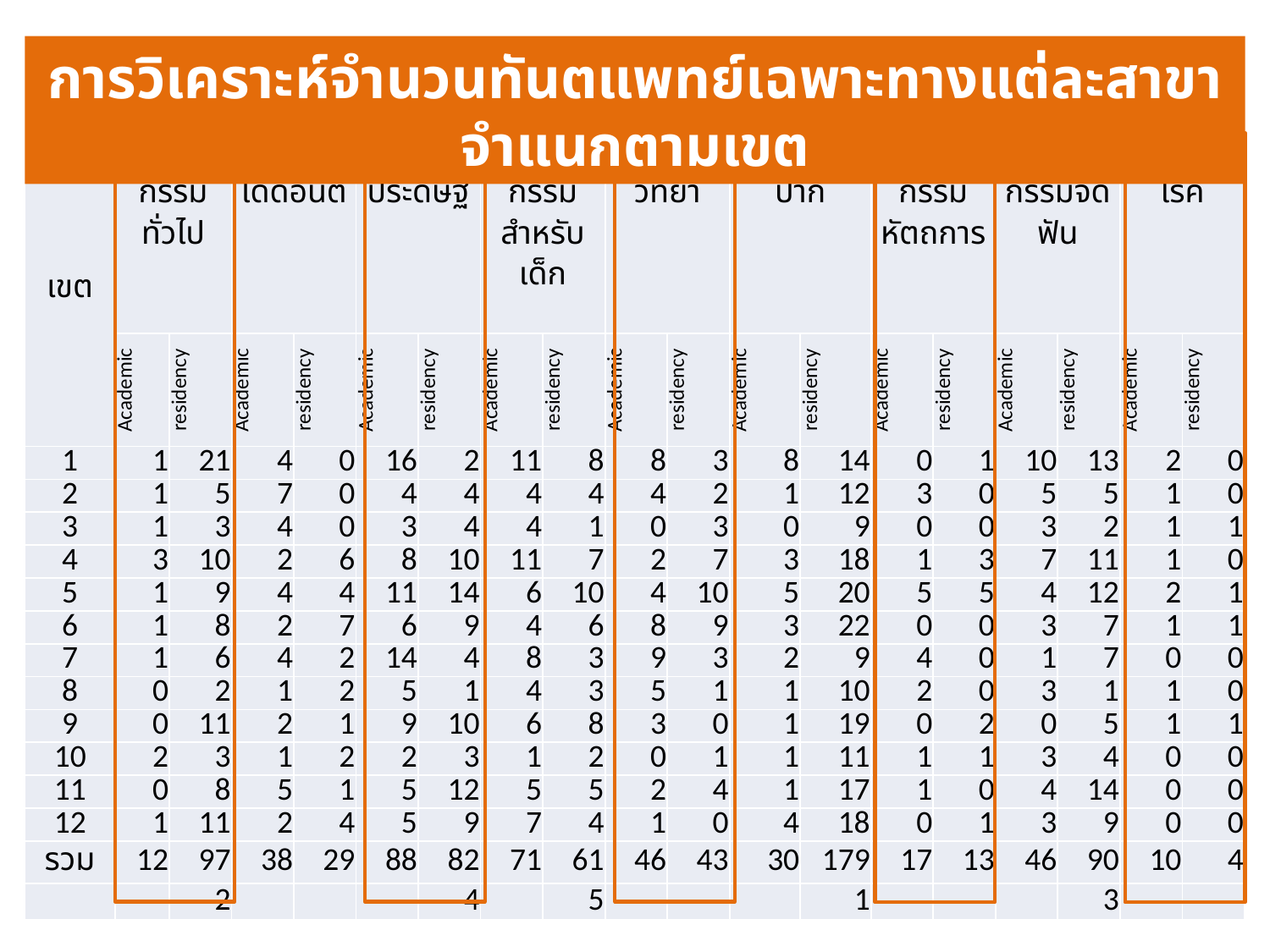

การวิเคราะห์จำนวนทันตแพทย์เฉพาะทางแต่ละสาขาจำแนกตามเขต
| เขต | ทันตกรรมทั่วไป |  | วิทยาเอ็นโดดอนต์ |  | ท้นกรรมประดิษฐ์ |  | ทันตกรรมสำหรับเด็ก |  | ปริทันตวิทยา |  | ศัลย์ช่องปาก |  | ทันตกรรมหัตถการ |  | ทันตกรรมจัดฟัน |  | พิเคราะห์โรค |  |
| --- | --- | --- | --- | --- | --- | --- | --- | --- | --- | --- | --- | --- | --- | --- | --- | --- | --- | --- |
|  | Academic | residency | Academic | residency | Academic | residency | Academic | residency | Academic | residency | Academic | residency | Academic | residency | Academic | residency | Academic | residency |
| 1 | 1 | 21 | 4 | 0 | 16 | 2 | 11 | 8 | 8 | 3 | 8 | 14 | 0 | 1 | 10 | 13 | 2 | 0 |
| 2 | 1 | 5 | 7 | 0 | 4 | 4 | 4 | 4 | 4 | 2 | 1 | 12 | 3 | 0 | 5 | 5 | 1 | 0 |
| 3 | 1 | 3 | 4 | 0 | 3 | 4 | 4 | 1 | 0 | 3 | 0 | 9 | 0 | 0 | 3 | 2 | 1 | 1 |
| 4 | 3 | 10 | 2 | 6 | 8 | 10 | 11 | 7 | 2 | 7 | 3 | 18 | 1 | 3 | 7 | 11 | 1 | 0 |
| 5 | 1 | 9 | 4 | 4 | 11 | 14 | 6 | 10 | 4 | 10 | 5 | 20 | 5 | 5 | 4 | 12 | 2 | 1 |
| 6 | 1 | 8 | 2 | 7 | 6 | 9 | 4 | 6 | 8 | 9 | 3 | 22 | 0 | 0 | 3 | 7 | 1 | 1 |
| 7 | 1 | 6 | 4 | 2 | 14 | 4 | 8 | 3 | 9 | 3 | 2 | 9 | 4 | 0 | 1 | 7 | 0 | 0 |
| 8 | 0 | 2 | 1 | 2 | 5 | 1 | 4 | 3 | 5 | 1 | 1 | 10 | 2 | 0 | 3 | 1 | 1 | 0 |
| 9 | 0 | 11 | 2 | 1 | 9 | 10 | 6 | 8 | 3 | 0 | 1 | 19 | 0 | 2 | 0 | 5 | 1 | 1 |
| 10 | 2 | 3 | 1 | 2 | 2 | 3 | 1 | 2 | 0 | 1 | 1 | 11 | 1 | 1 | 3 | 4 | 0 | 0 |
| 11 | 0 | 8 | 5 | 1 | 5 | 12 | 5 | 5 | 2 | 4 | 1 | 17 | 1 | 0 | 4 | 14 | 0 | 0 |
| 12 | 1 | 11 | 2 | 4 | 5 | 9 | 7 | 4 | 1 | 0 | 4 | 18 | 0 | 1 | 3 | 9 | 0 | 0 |
| รวม | 12 | 97 | 38 | 29 | 88 | 82 | 71 | 61 | 46 | 43 | 30 | 179 | 17 | 13 | 46 | 90 | 10 | 4 |
|  |  | 2 |  |  |  | 4 |  | 5 |  |  |  | 1 |  |  |  | 3 |  |  |